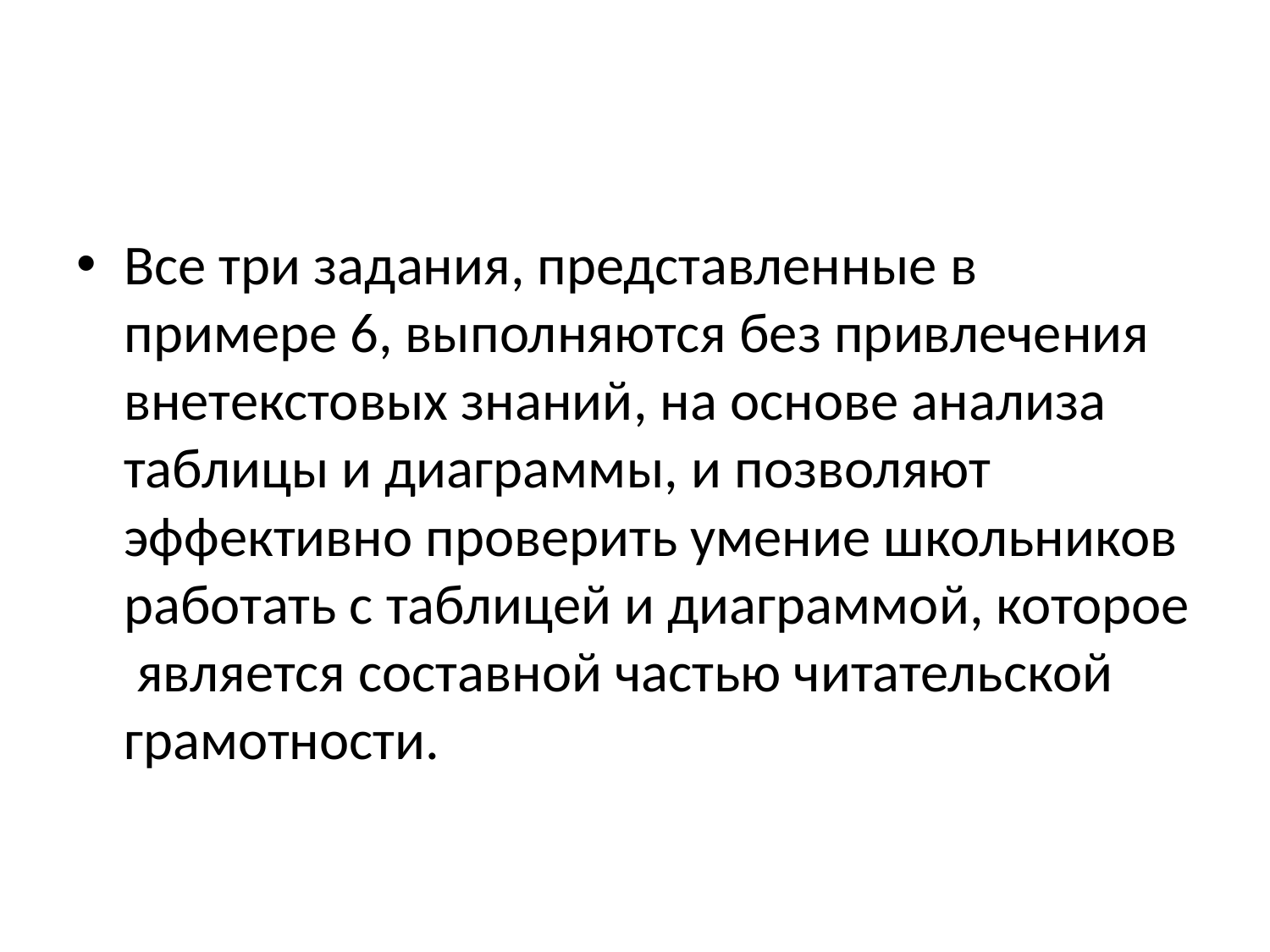

#
Все три задания, представленные в примере 6, выполняются без привлечения  внетекстовых знаний, на основе анализа таблицы и диаграммы, и позволяют эффективно проверить умение школьников  работать с таблицей и диаграммой, которое  является составной частью читательской  грамотности.